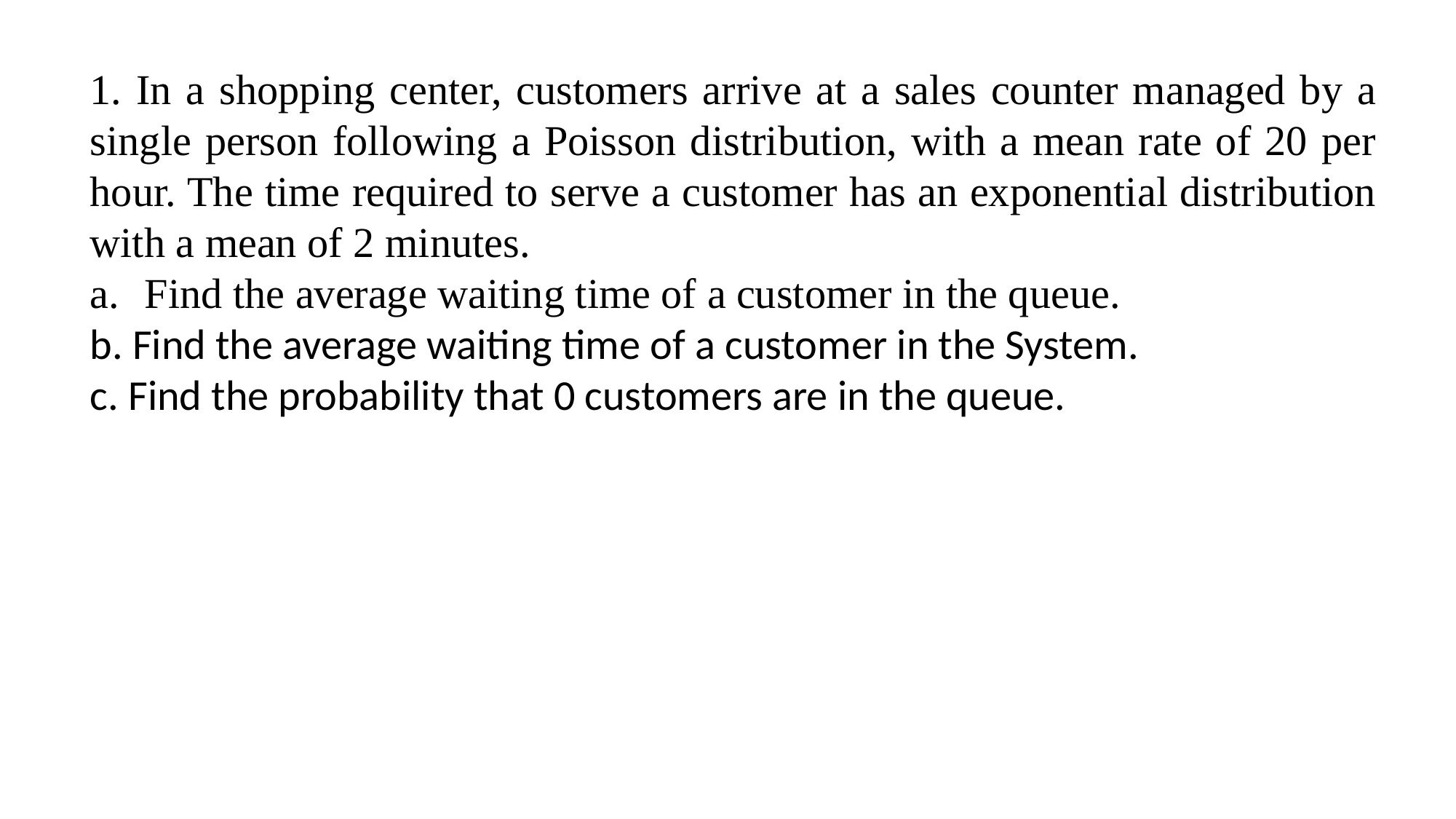

1. In a shopping center, customers arrive at a sales counter managed by a single person following a Poisson distribution, with a mean rate of 20 per hour. The time required to serve a customer has an exponential distribution with a mean of 2 minutes.
Find the average waiting time of a customer in the queue.
b. Find the average waiting time of a customer in the System.
c. Find the probability that 0 customers are in the queue.